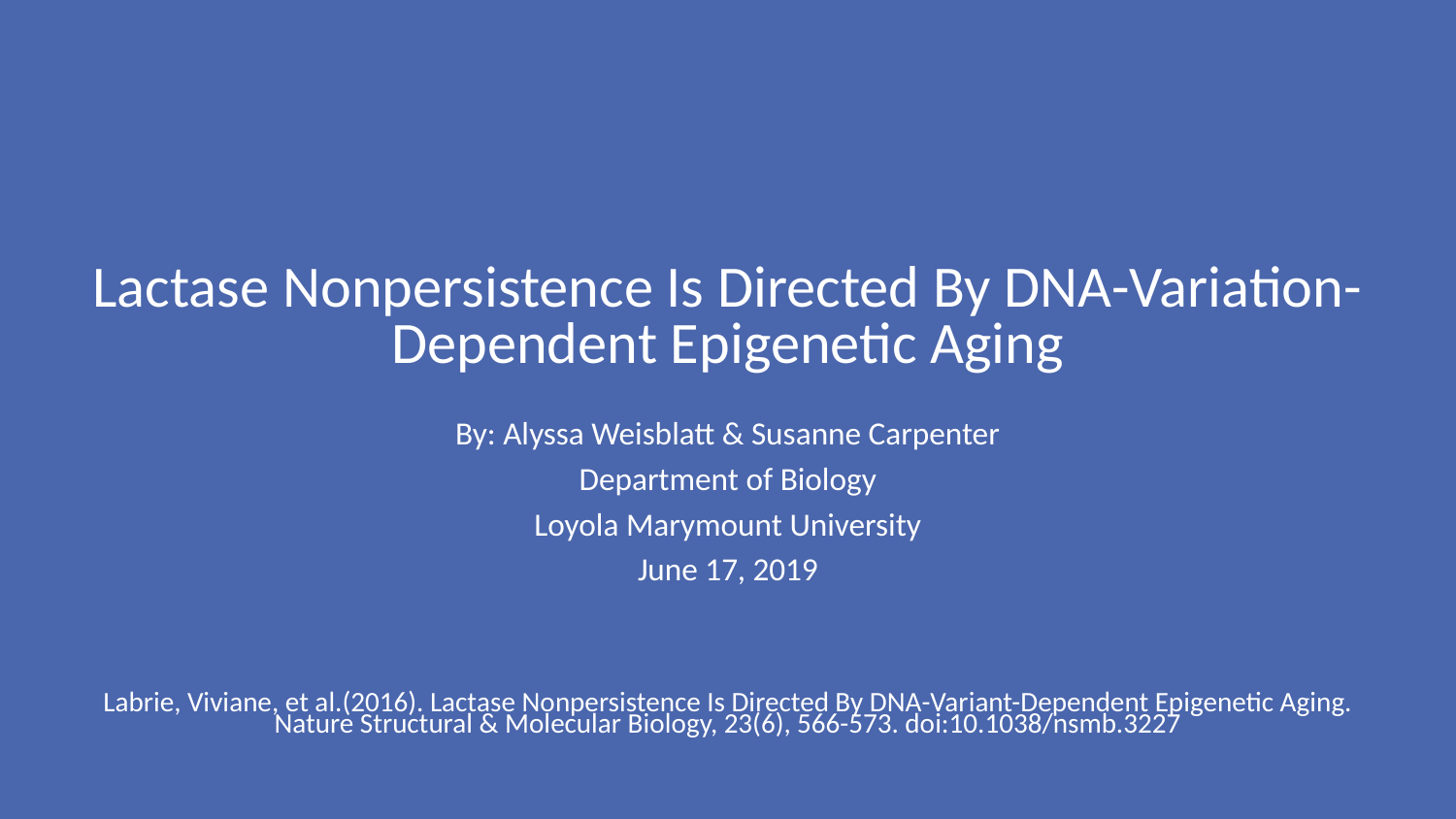

# Lactase Nonpersistence Is Directed By DNA-Variation-Dependent Epigenetic Aging

By: Alyssa Weisblatt & Susanne Carpenter
Department of Biology
Loyola Marymount University
June 17, 2019

Labrie, Viviane, et al.(2016). Lactase Nonpersistence Is Directed By DNA-Variant-Dependent Epigenetic Aging. Nature Structural & Molecular Biology, 23(6), 566-573. doi:10.1038/nsmb.3227